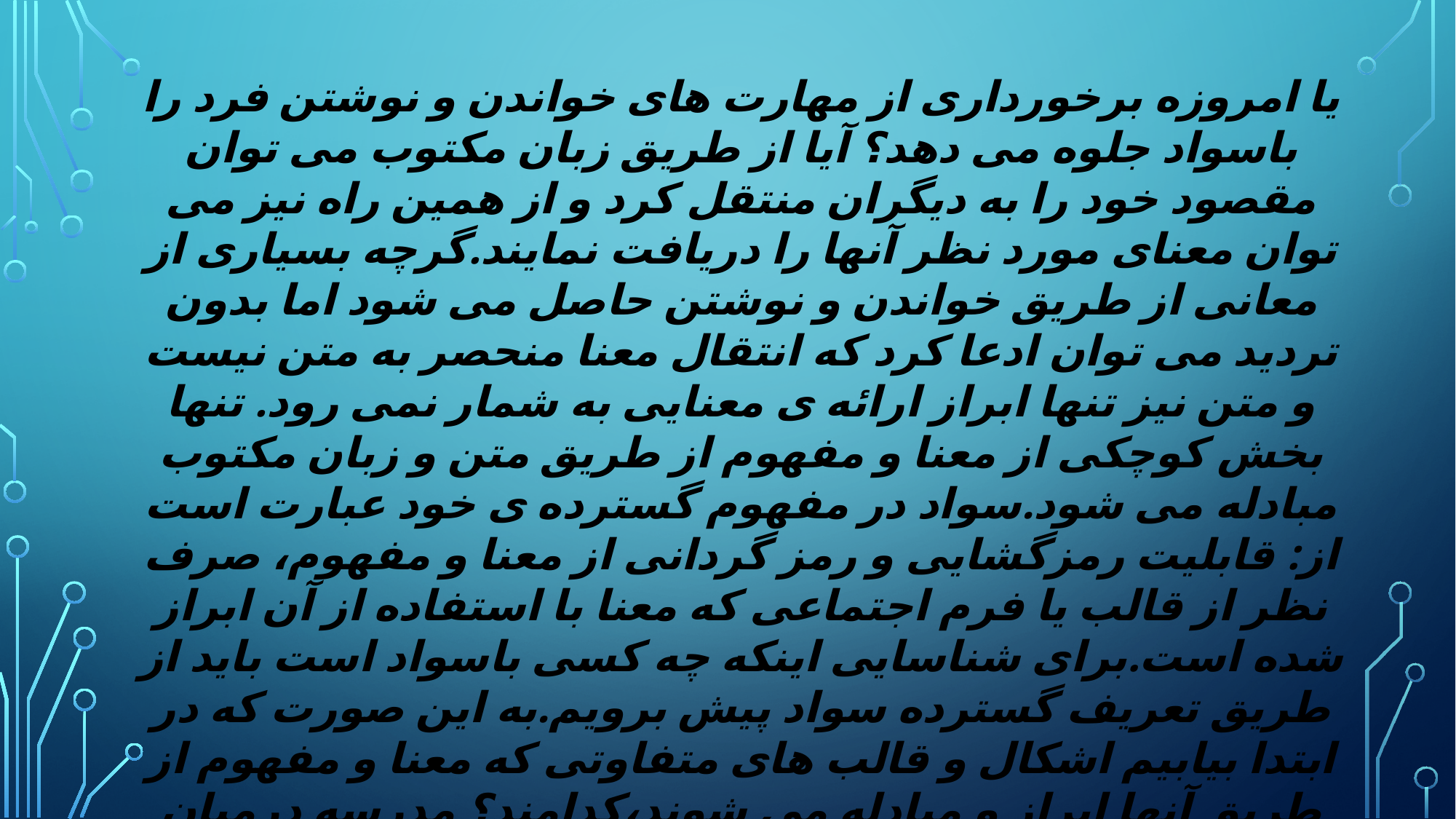

یا امروزه برخورداری از مهارت های خواندن و نوشتن فرد را باسواد جلوه می دهد؟ آیا از طریق زبان مکتوب می توان مقصود خود را به دیگران منتقل کرد و از همین راه نیز می توان معنای مورد نظر آنها را دریافت نمایند.گرچه بسیاری از معانی از طریق خواندن و نوشتن حاصل می شود اما بدون تردید می توان ادعا کرد که انتقال معنا منحصر به متن نیست و متن نیز تنها ابراز ارائه ی معنایی به شمار نمی رود. تنها بخش کوچکی از معنا و مفهوم از طریق متن و زبان مکتوب مبادله می شود.سواد در مفهوم گسترده ی خود عبارت است از: قابلیت رمزگشایی و رمز گردانی از معنا و مفهوم، صرف نظر از قالب یا فرم اجتماعی که معنا با استفاده از آن ابراز شده است.برای شناسایی اینکه چه کسی باسواد است باید از طریق تعریف گسترده سواد پیش برویم.به این صورت که در ابتدا بیابیم اشکال و قالب های متفاوتی که معنا و مفهوم از طریق آنها ابراز و مبادله می شوند،کدامند؟ مدرسه درمیان اشکال متکثر سواد یا سواد چندگانه، چه نقش و مسئولیتی بر عهده دارد؟